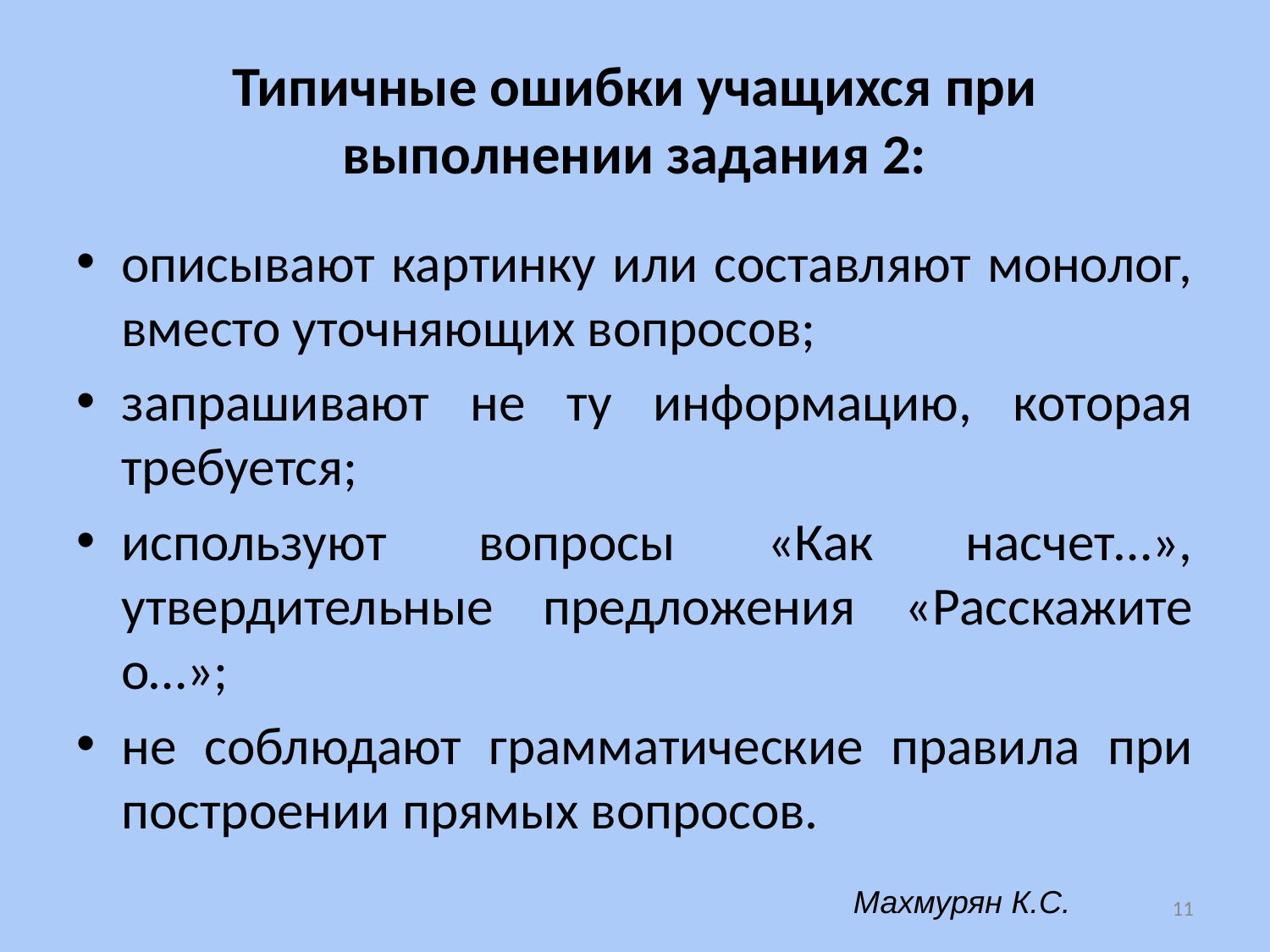

# Типичные ошибки учащихся при выполнении задания 2:
описывают картинку или составляют монолог, вместо уточняющих вопросов;
запрашивают не ту информацию, которая требуется;
используют вопросы «Как насчет…», утвердительные предложения «Расскажите о…»;
не соблюдают грамматические правила при построении прямых вопросов.

Махмурян К.С.
11